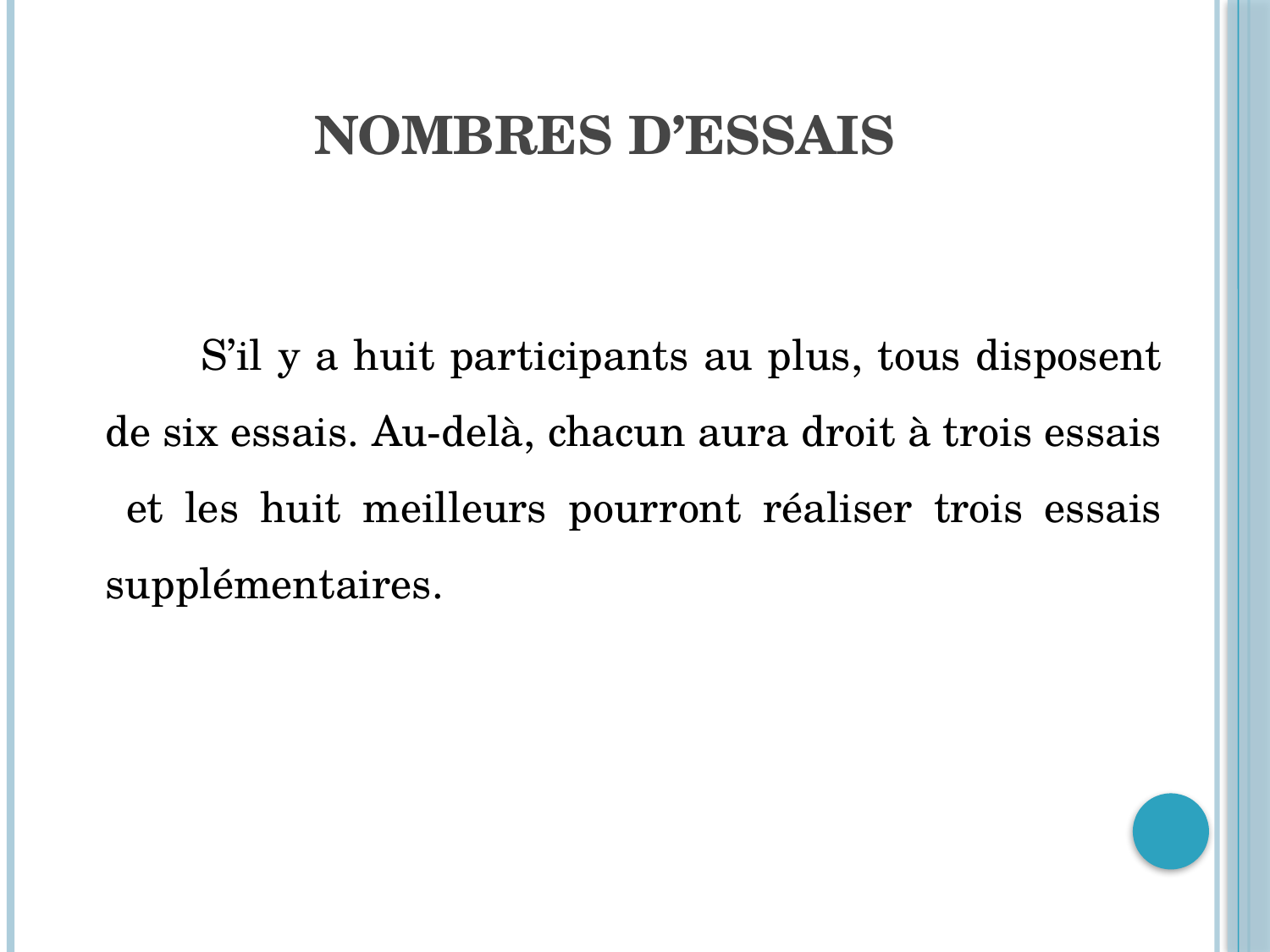

# NOMBRES D’ESSAIS
         S’il y a huit participants au plus, tous disposent de six essais. Au-delà, chacun aura droit à trois essais  et les huit meilleurs pourront réaliser trois essais supplémentaires.